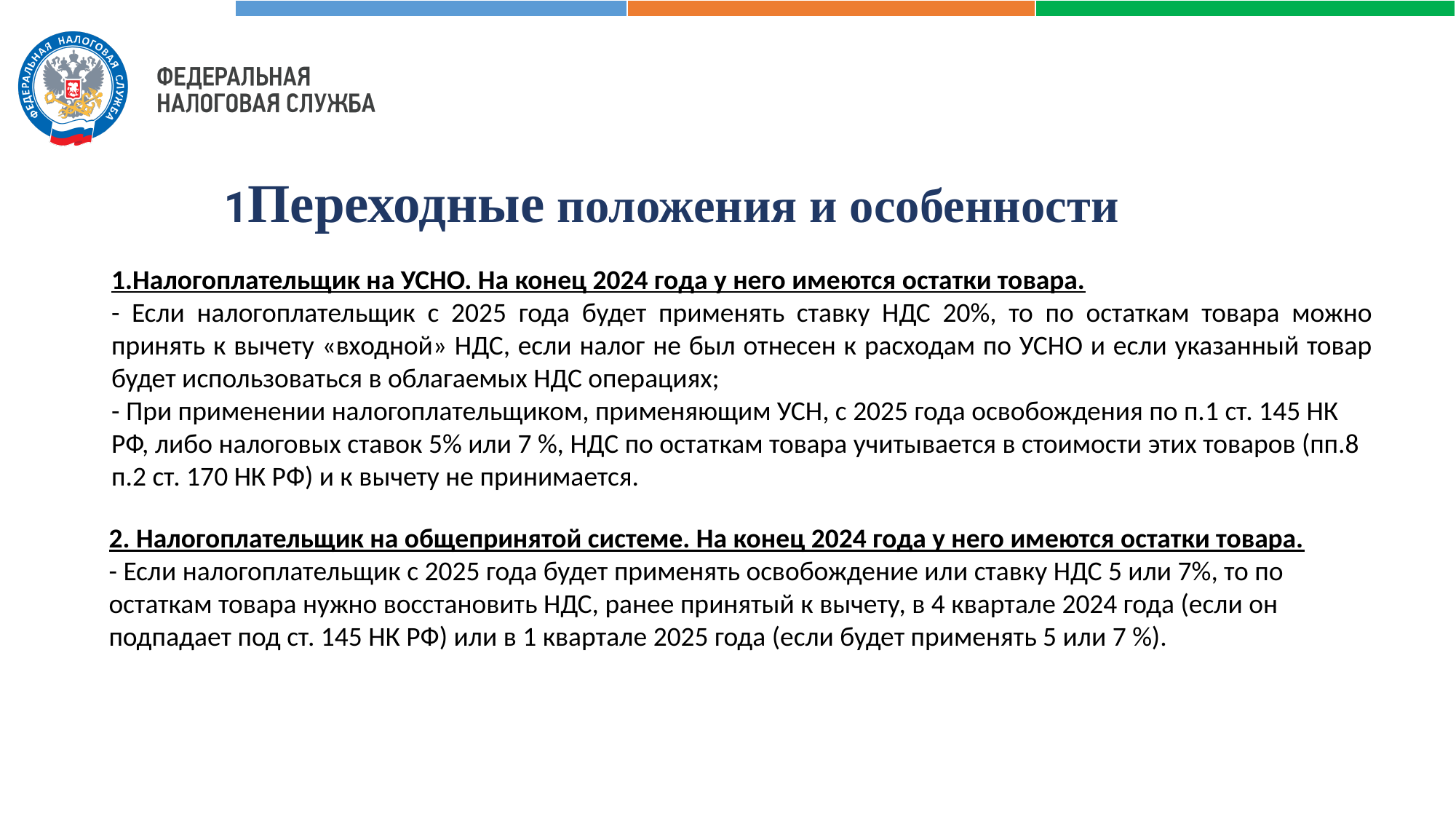

1Переходные положения и особенности
1.Налогоплательщик на УСНО. На конец 2024 года у него имеются остатки товара.
- Если налогоплательщик с 2025 года будет применять ставку НДС 20%, то по остаткам товара можно принять к вычету «входной» НДС, если налог не был отнесен к расходам по УСНО и если указанный товар будет использоваться в облагаемых НДС операциях;
- При применении налогоплательщиком, применяющим УСН, с 2025 года освобождения по п.1 ст. 145 НК РФ, либо налоговых ставок 5% или 7 %, НДС по остаткам товара учитывается в стоимости этих товаров (пп.8 п.2 ст. 170 НК РФ) и к вычету не принимается.
2. Налогоплательщик на общепринятой системе. На конец 2024 года у него имеются остатки товара.
- Если налогоплательщик с 2025 года будет применять освобождение или ставку НДС 5 или 7%, то по остаткам товара нужно восстановить НДС, ранее принятый к вычету, в 4 квартале 2024 года (если он подпадает под ст. 145 НК РФ) или в 1 квартале 2025 года (если будет применять 5 или 7 %).